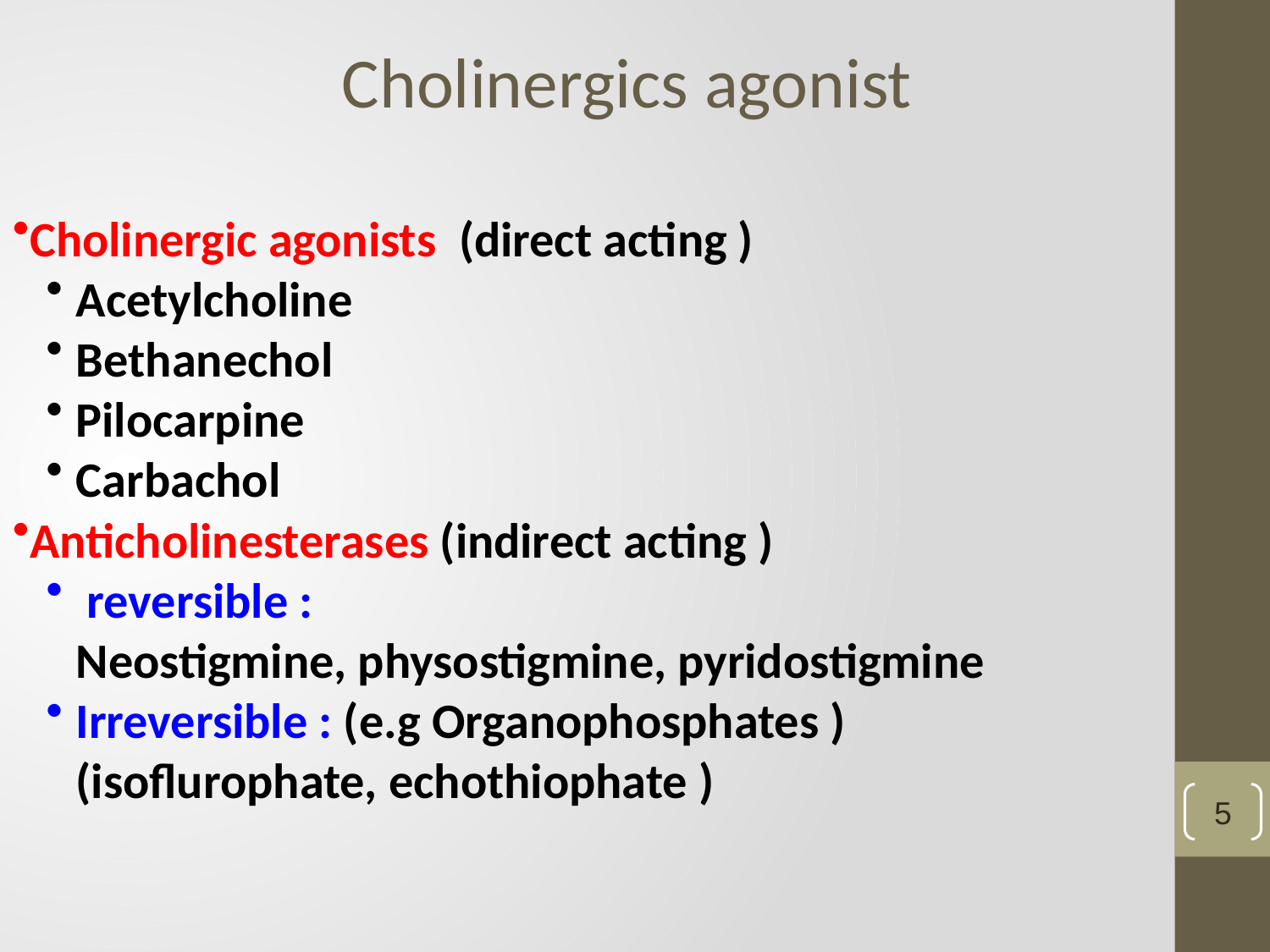

Cholinergics agonist
Cholinergic agonists  (direct acting )
Acetylcholine
Bethanechol
Pilocarpine
Carbachol
Anticholinesterases (indirect acting )
 reversible :
Neostigmine, physostigmine, pyridostigmine
Irreversible : (e.g Organophosphates )
(isoflurophate, echothiophate )
5